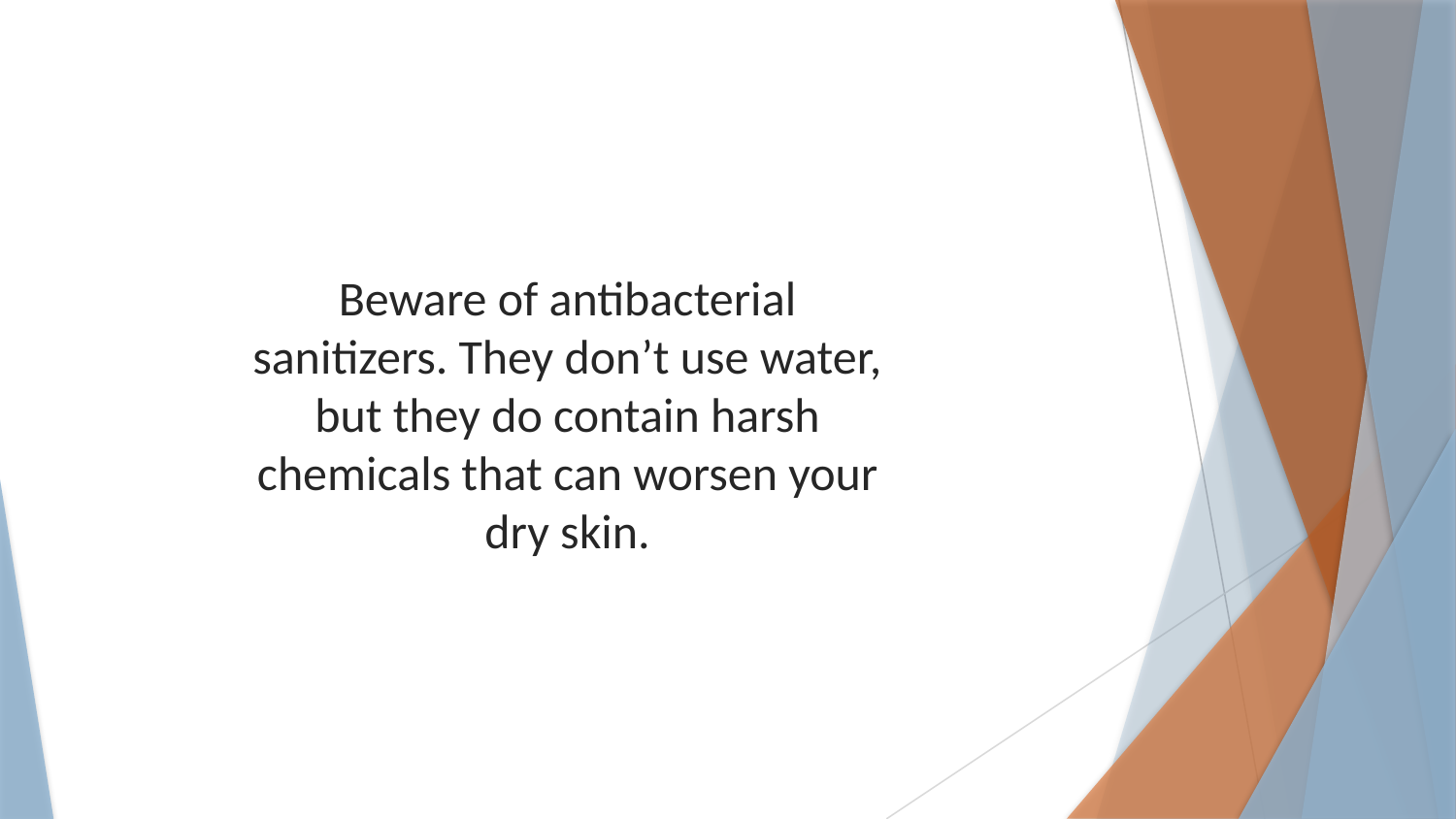

Beware of antibacterial sanitizers. They don’t use water, but they do contain harsh chemicals that can worsen your dry skin.